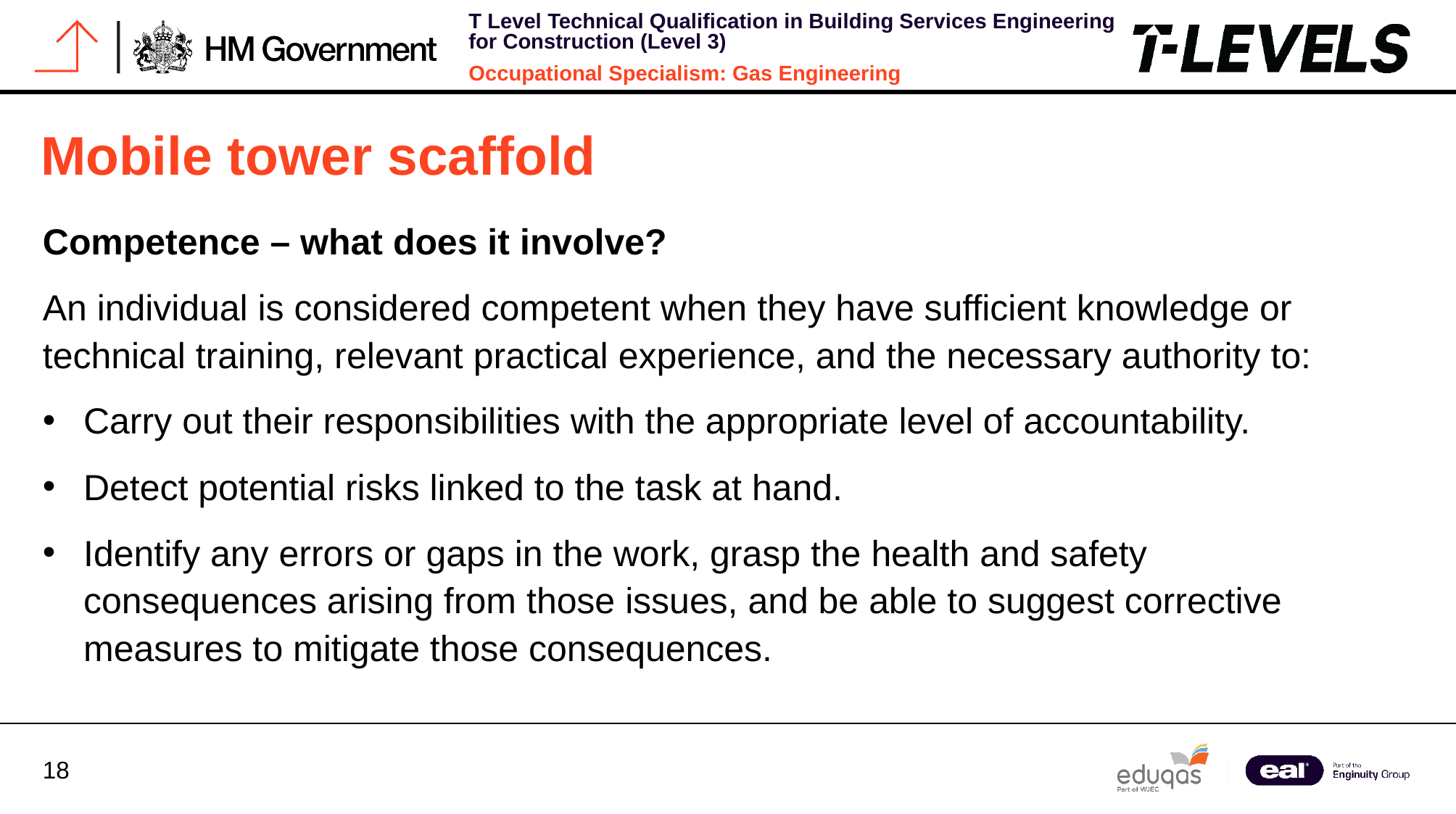

Mobile tower scaffold
Competence – what does it involve?
An individual is considered competent when they have sufficient knowledge or technical training, relevant practical experience, and the necessary authority to:
Carry out their responsibilities with the appropriate level of accountability.
Detect potential risks linked to the task at hand.
Identify any errors or gaps in the work, grasp the health and safety consequences arising from those issues, and be able to suggest corrective measures to mitigate those consequences.